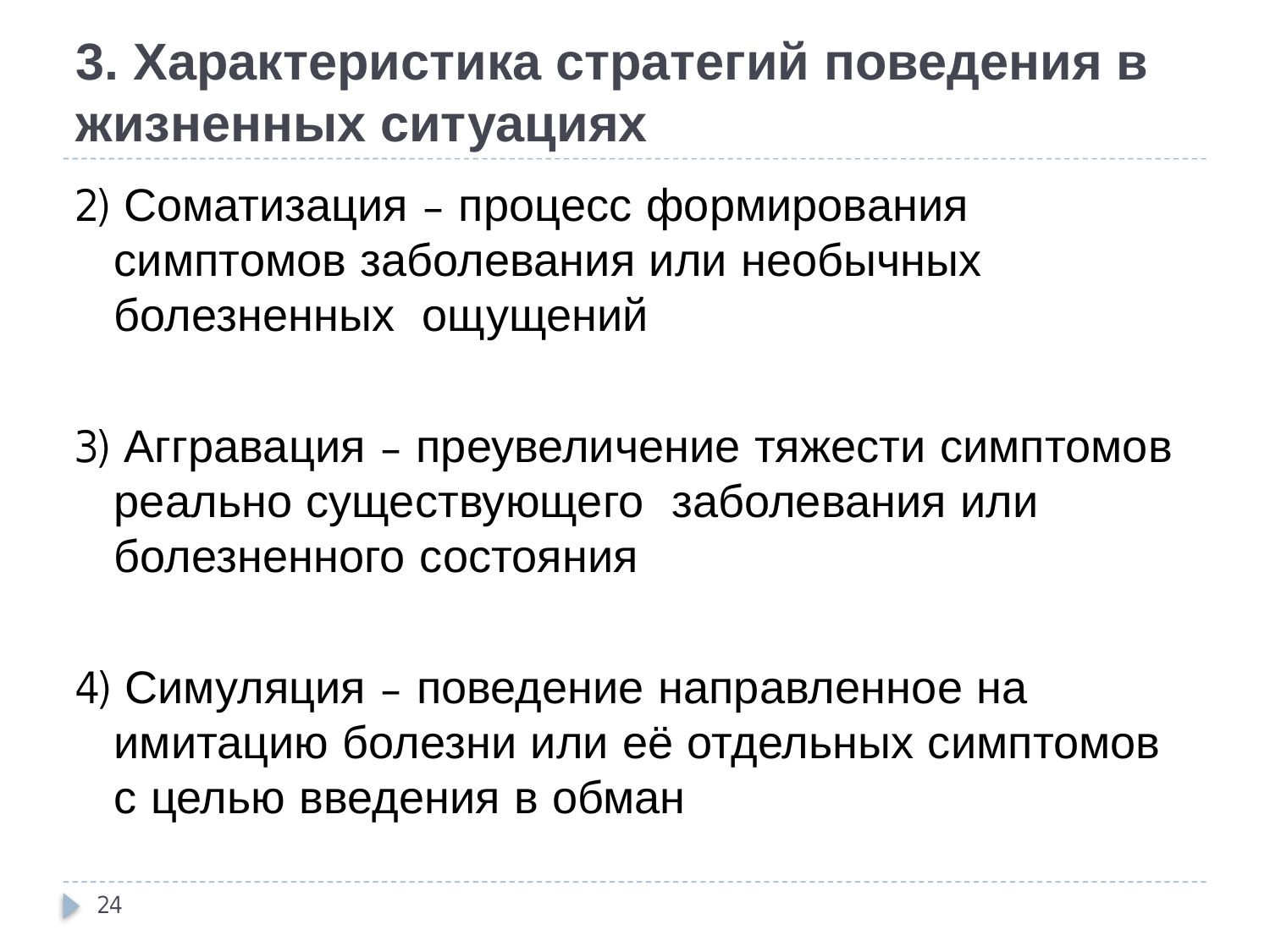

# 3. Характеристика стратегий поведения в жизненных ситуациях
2) Соматизация – процесс формирования симптомов заболевания или необычных  болезненных  ощущений

3) Аггравация – преувеличение тяжести симптомов реально существующего  заболевания или болезненного состояния

4) Симуляция – поведение направленное на имитацию болезни или её отдельных симптомов с целью введения в обман
24